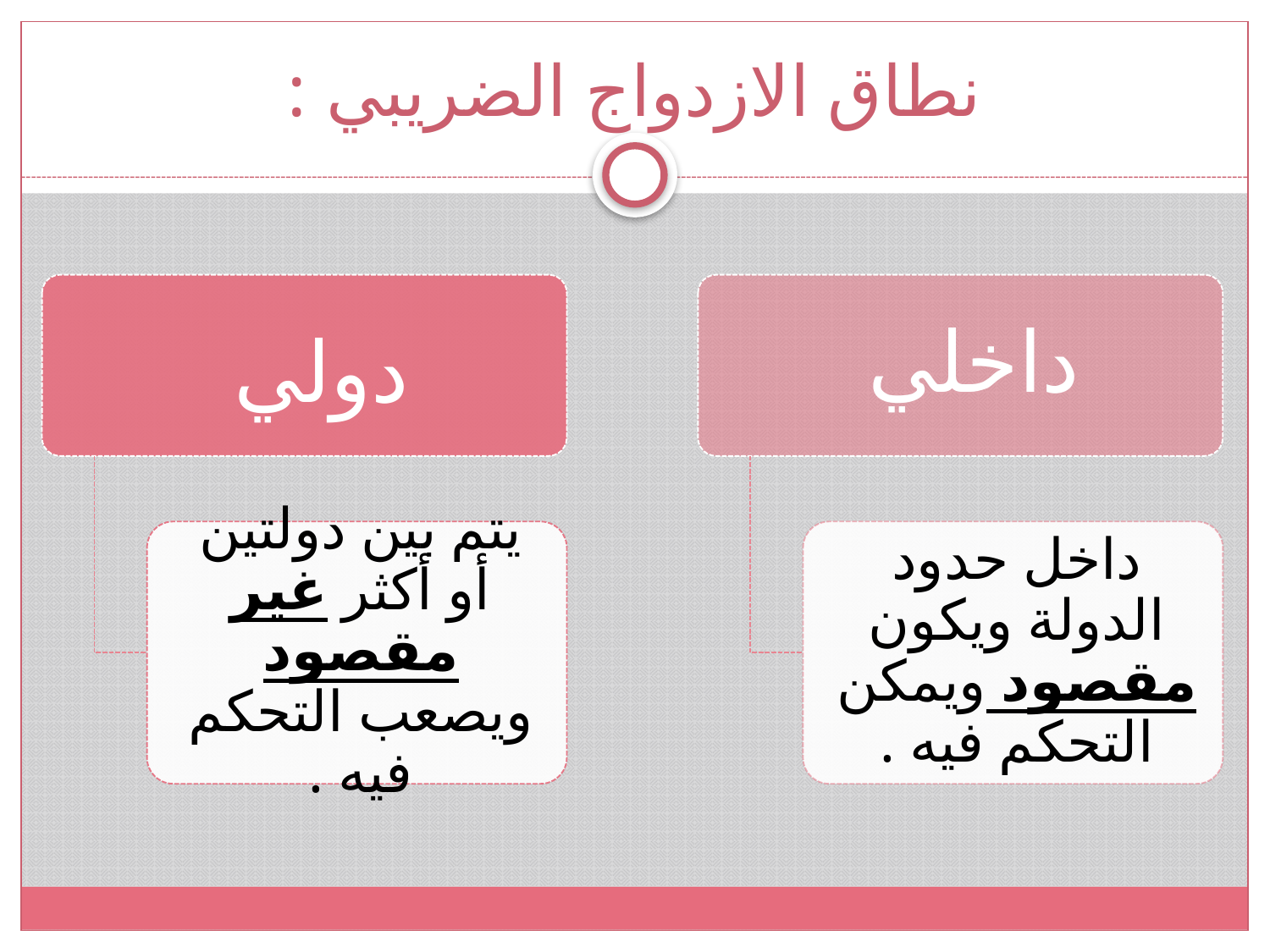

# نطاق الازدواج الضريبي :
دولي
يتم بين دولتين أو أكثر غير مقصود ويصعب التحكم فيه .
داخلي
داخل حدود الدولة ويكون مقصود ويمكن التحكم فيه .